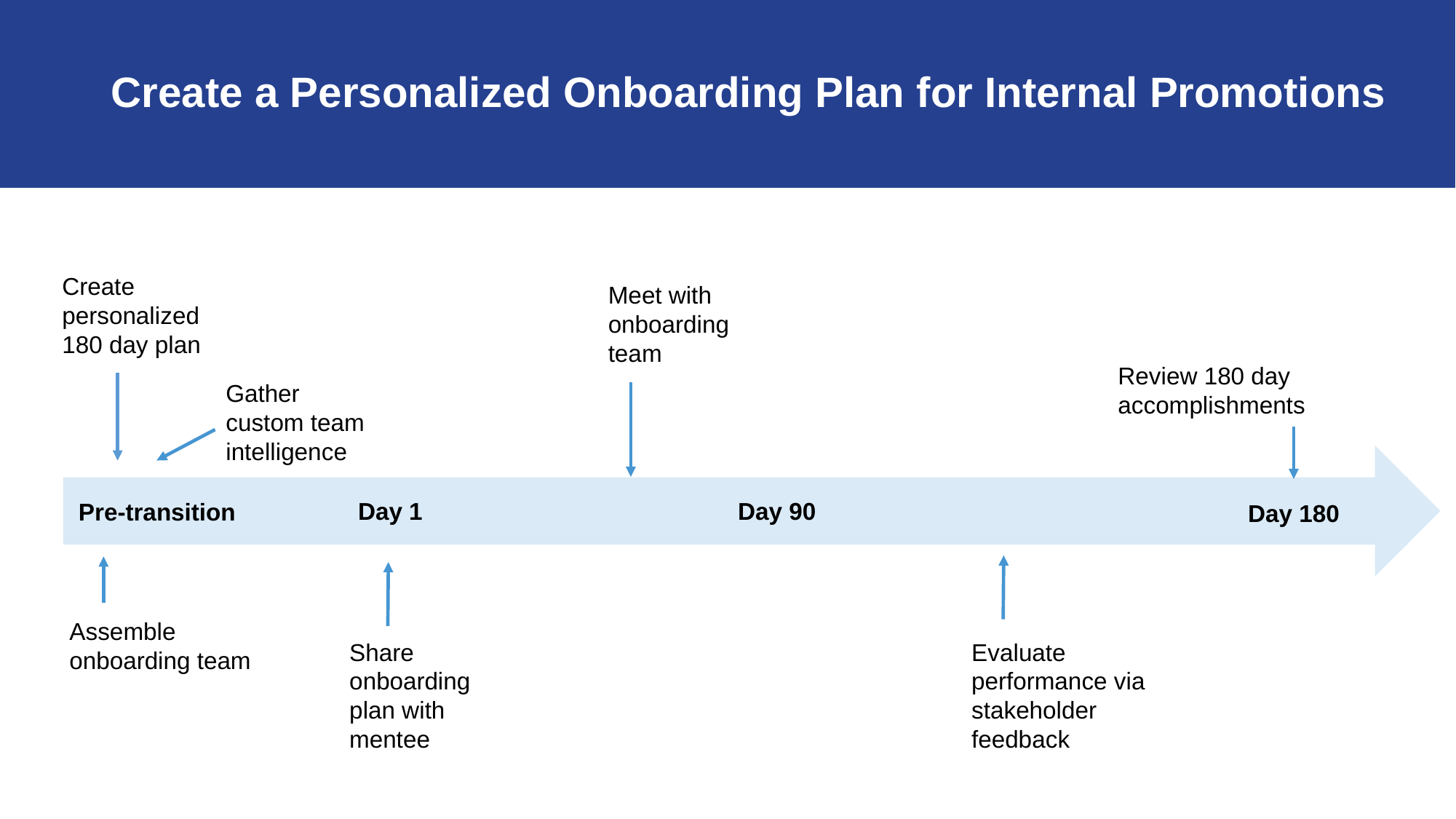

# Create a Personalized Onboarding Plan for Internal Promotions
Create personalized 180 day plan
Meet with onboarding team
Review 180 day accomplishments
Gather custom team intelligence

Day 1
Day 90
Pre-transition
Day 180
Assemble onboarding team
Share onboarding plan with mentee
Evaluate performance via stakeholder feedback